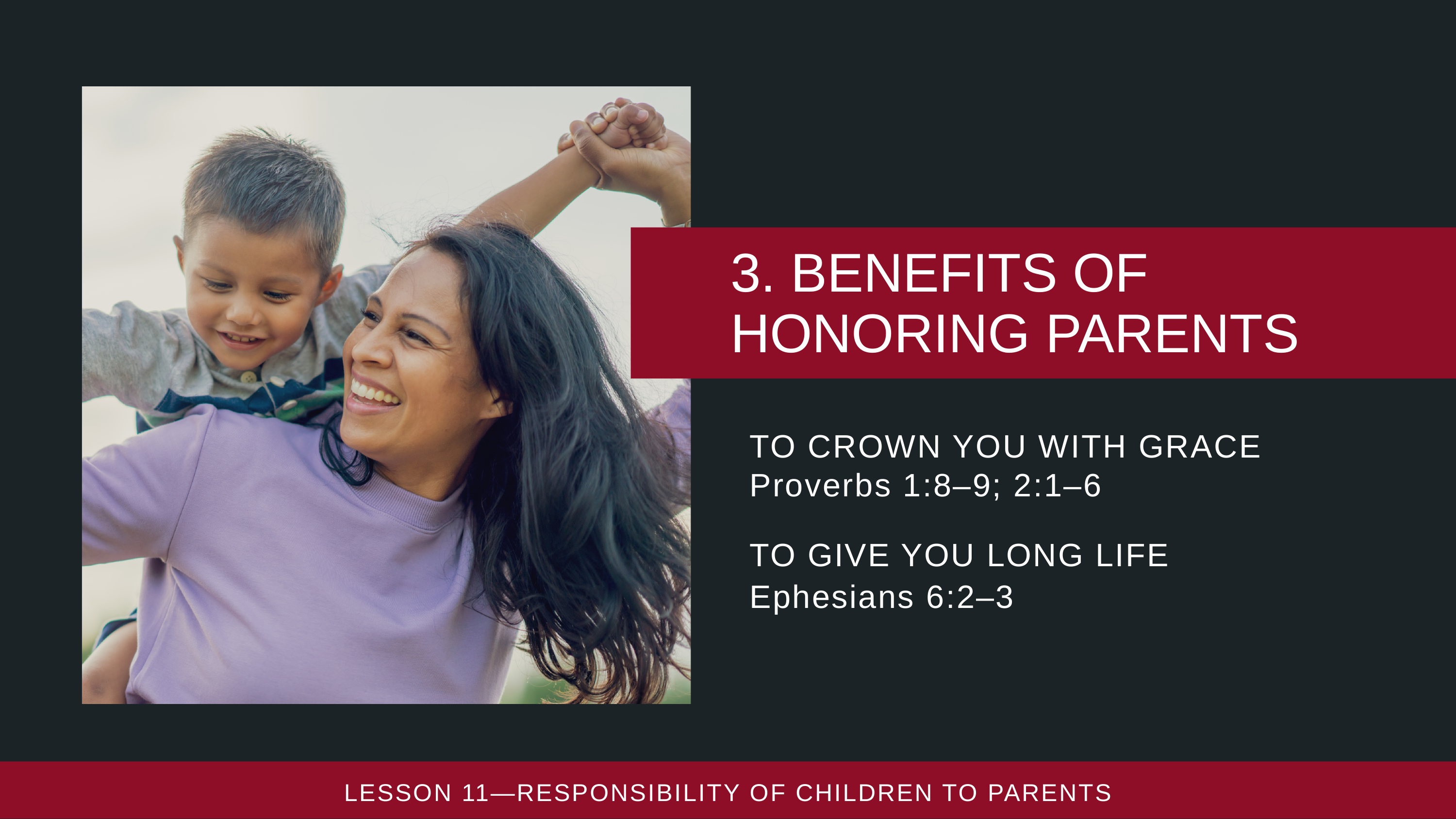

TO CROWN YOU WITH GRACE
Proverbs 1:8–9; 2:1–6

TO GIVE YOU LONG LIFE
Ephesians 6:2–3